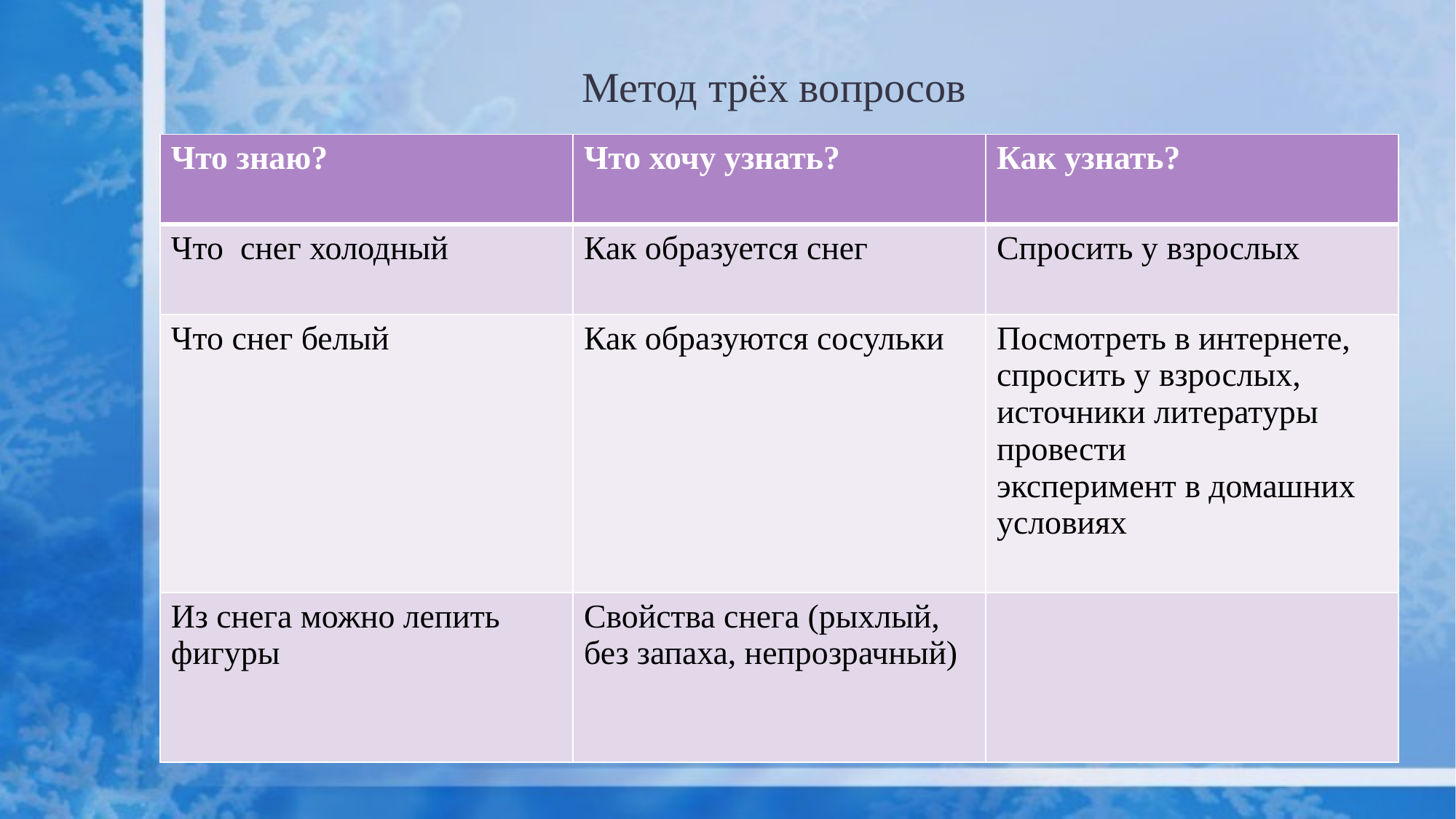

# Метод трёх вопросов
| Что знаю? | Что хочу узнать? | Как узнать? |
| --- | --- | --- |
| Что снег холодный | Как образуется снег | Спросить у взрослых |
| Что снег белый | Как образуются сосульки | Посмотреть в интернете, спросить у взрослых, источники литературы провести эксперимент в домашних условиях |
| Из снега можно лепить фигуры | Свойства снега (рыхлый, без запаха, непрозрачный) |  |